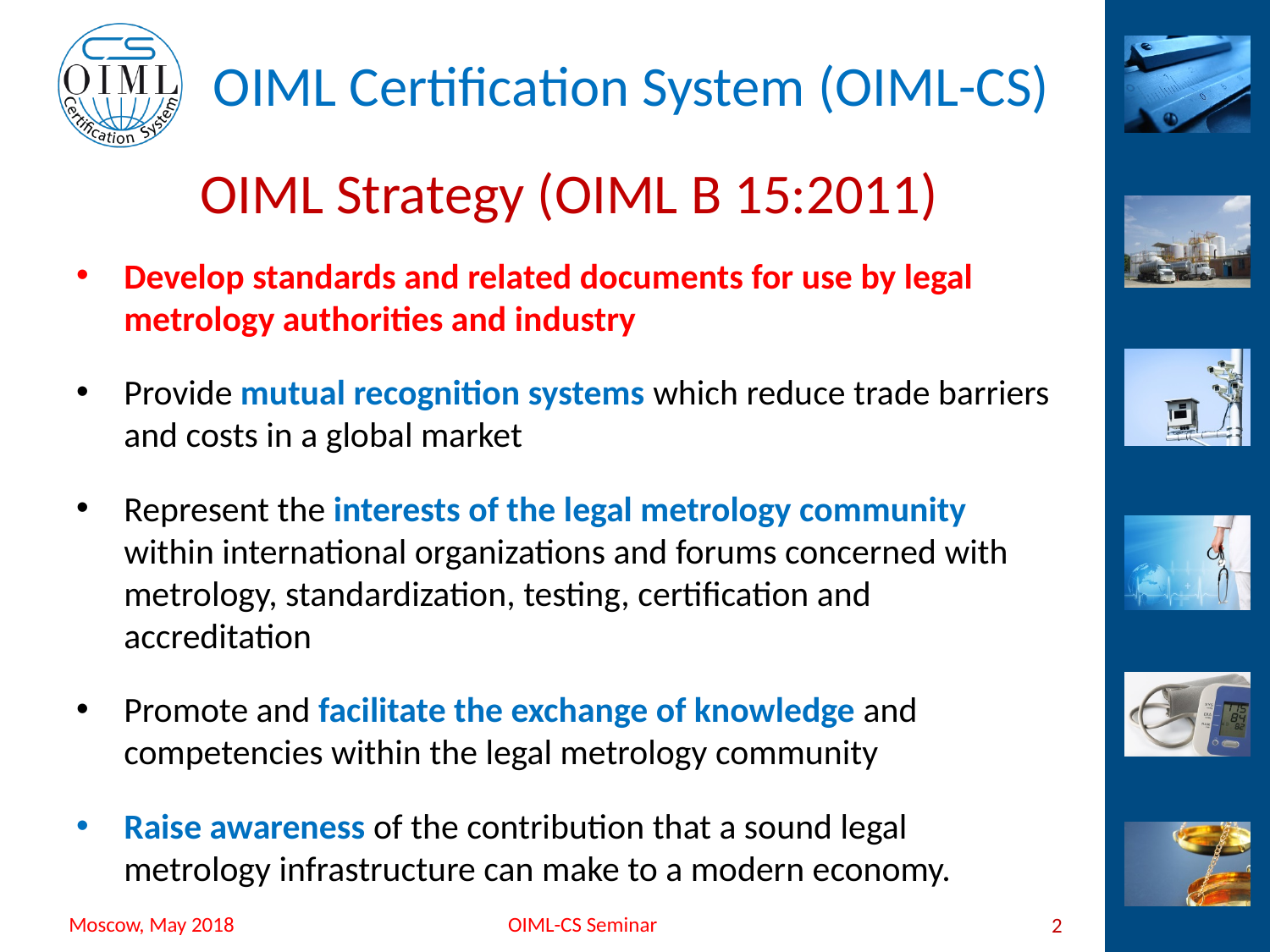

# OIML Strategy (OIML B 15:2011)
Develop standards and related documents for use by legal metrology authorities and industry
Provide mutual recognition systems which reduce trade barriers and costs in a global market
Represent the interests of the legal metrology community within international organizations and forums concerned with metrology, standardization, testing, certification and accreditation
Promote and facilitate the exchange of knowledge and competencies within the legal metrology community
Raise awareness of the contribution that a sound legal metrology infrastructure can make to a modern economy.
2